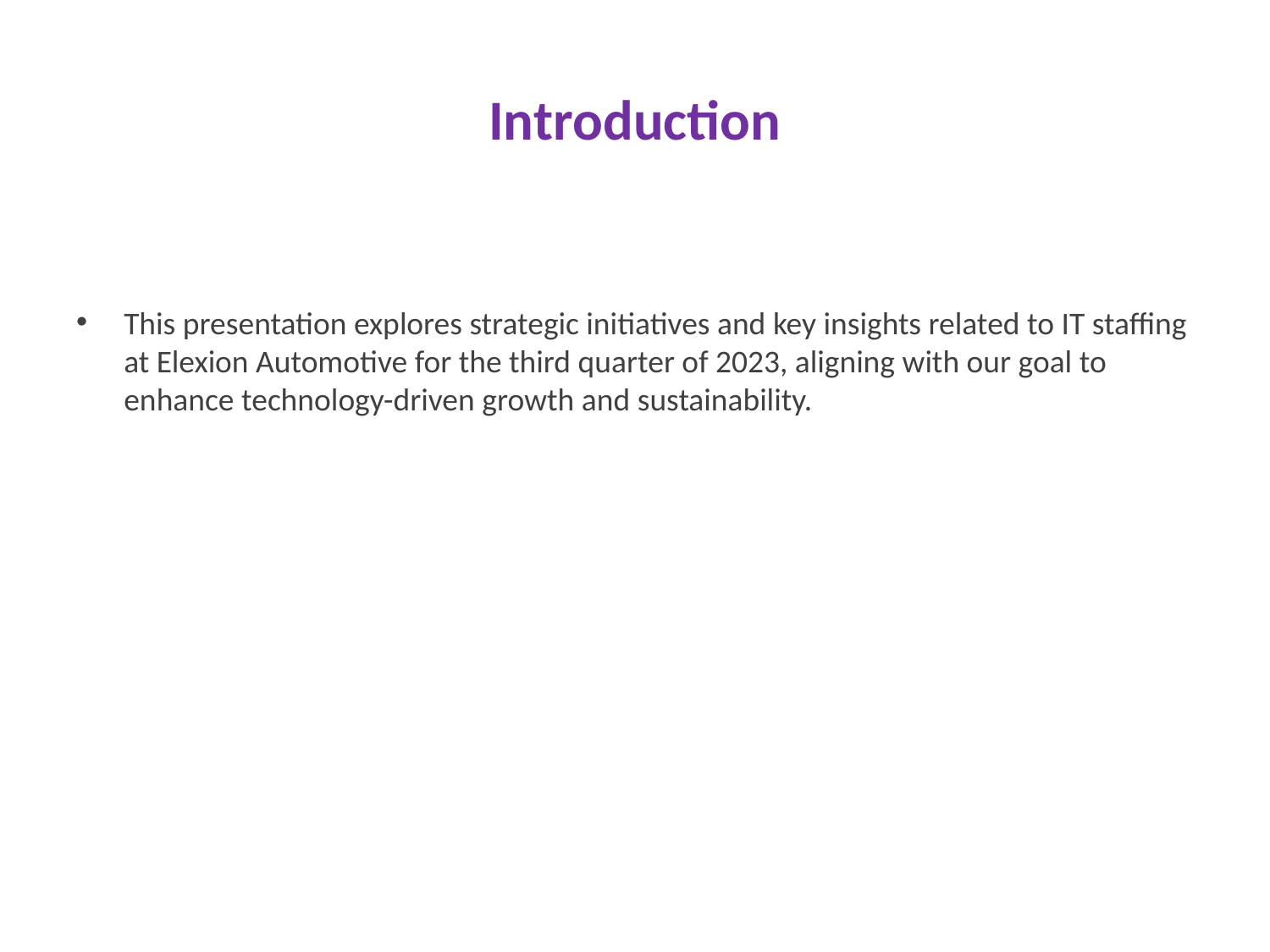

# Introduction

This presentation explores strategic initiatives and key insights related to IT staffing at Elexion Automotive for the third quarter of 2023, aligning with our goal to enhance technology-driven growth and sustainability.